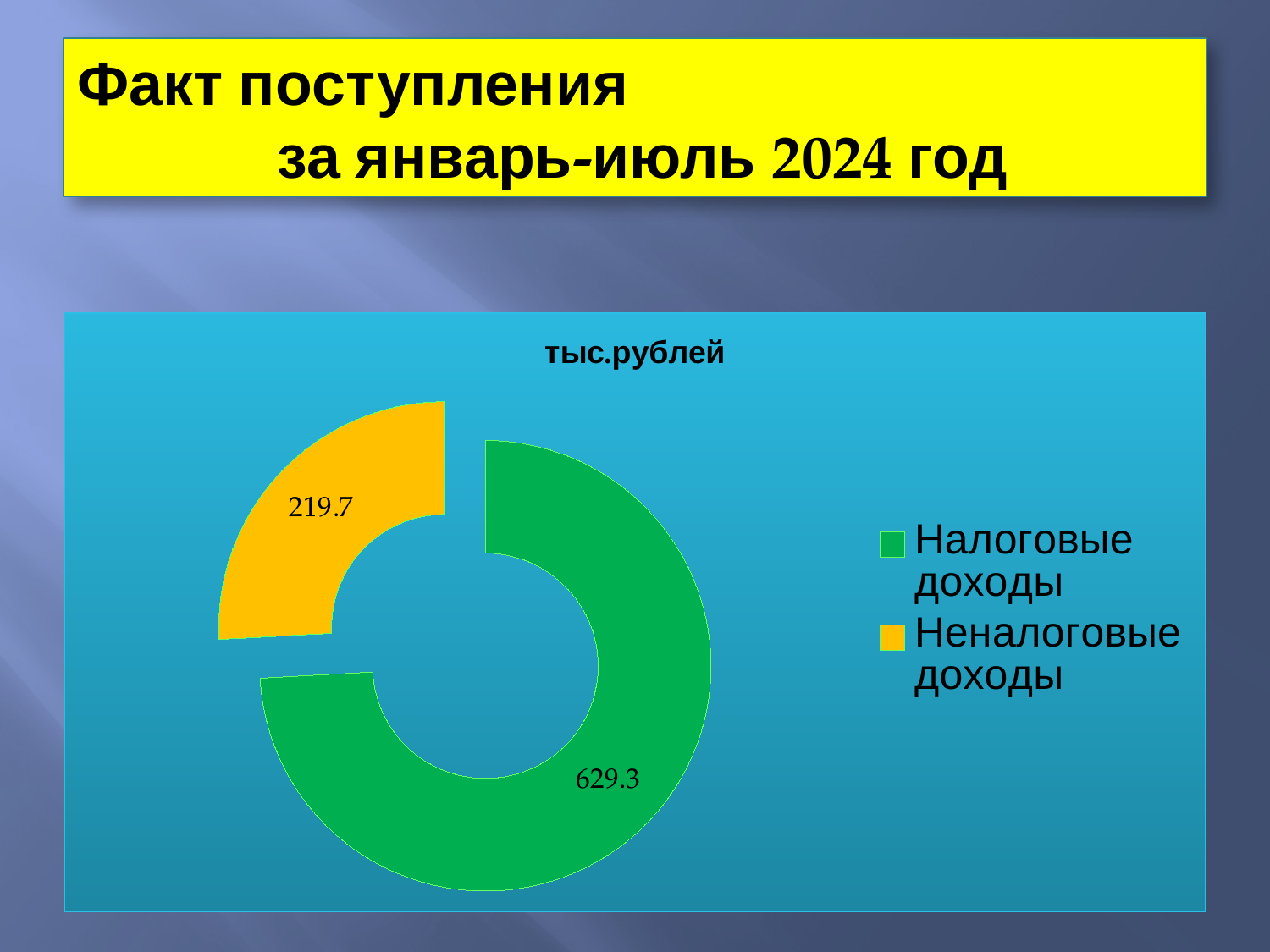

# Факт поступления                                       за январь-июль 2024 год

### Chart: тыс.рублей

| Category | тыс.рублей |
|---|---|
| Налоговые доходы | 629.3 |
| Неналоговые доходы | 219.7 |